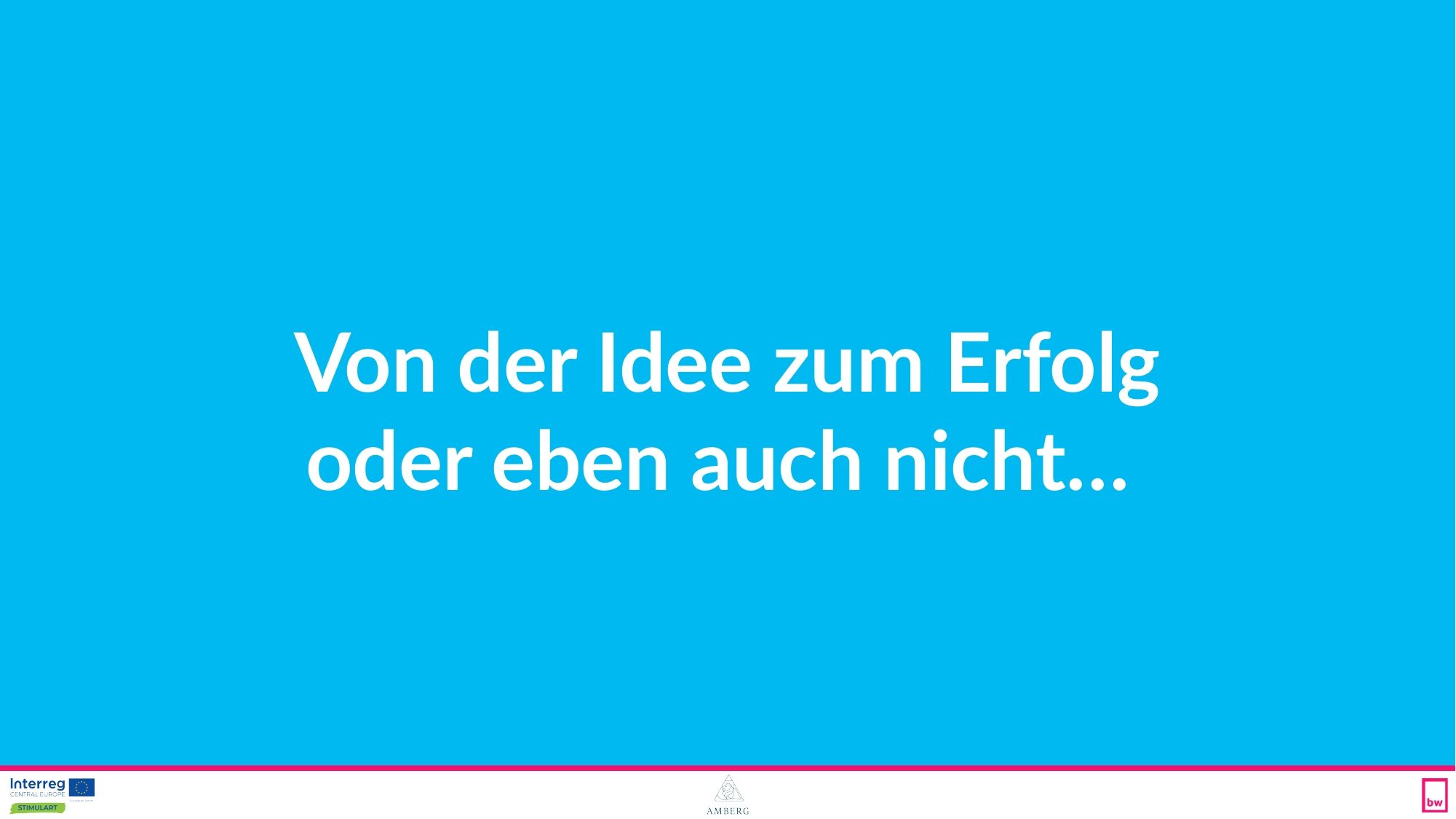

Von der Idee zum Erfolg
oder eben auch nicht…